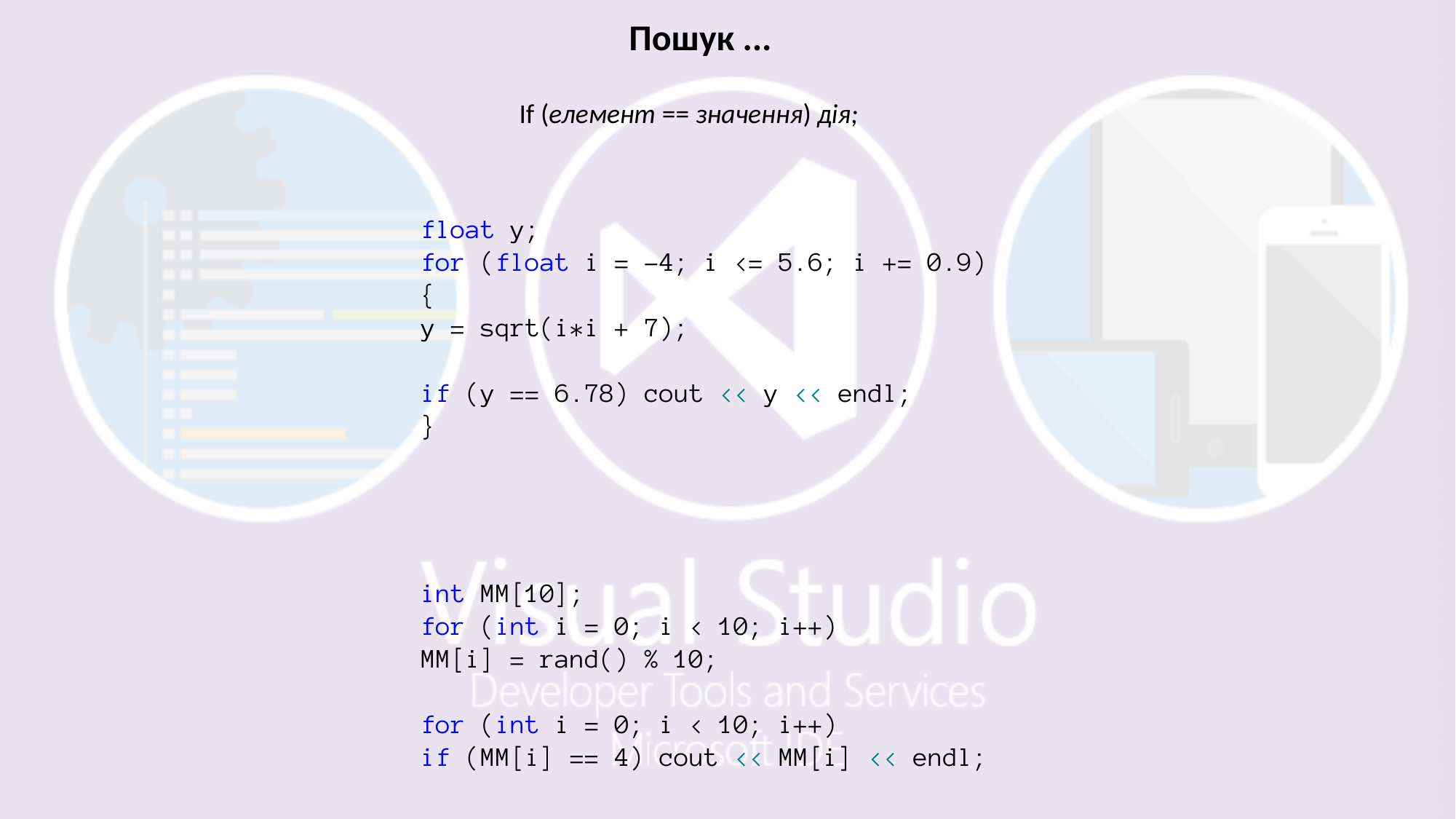

Пошук ...
If (елемент == значення) дія;
float y;
for (float i = -4; i <= 5.6; i += 0.9)
{
y = sqrt(i*i + 7);

if (y == 6.78) cout << y << endl;
}
int MM[10];
for (int i = 0; i < 10; i++)
MM[i] = rand() % 10;

for (int i = 0; i < 10; i++)
if (MM[i] == 4) cout << MM[i] << endl;